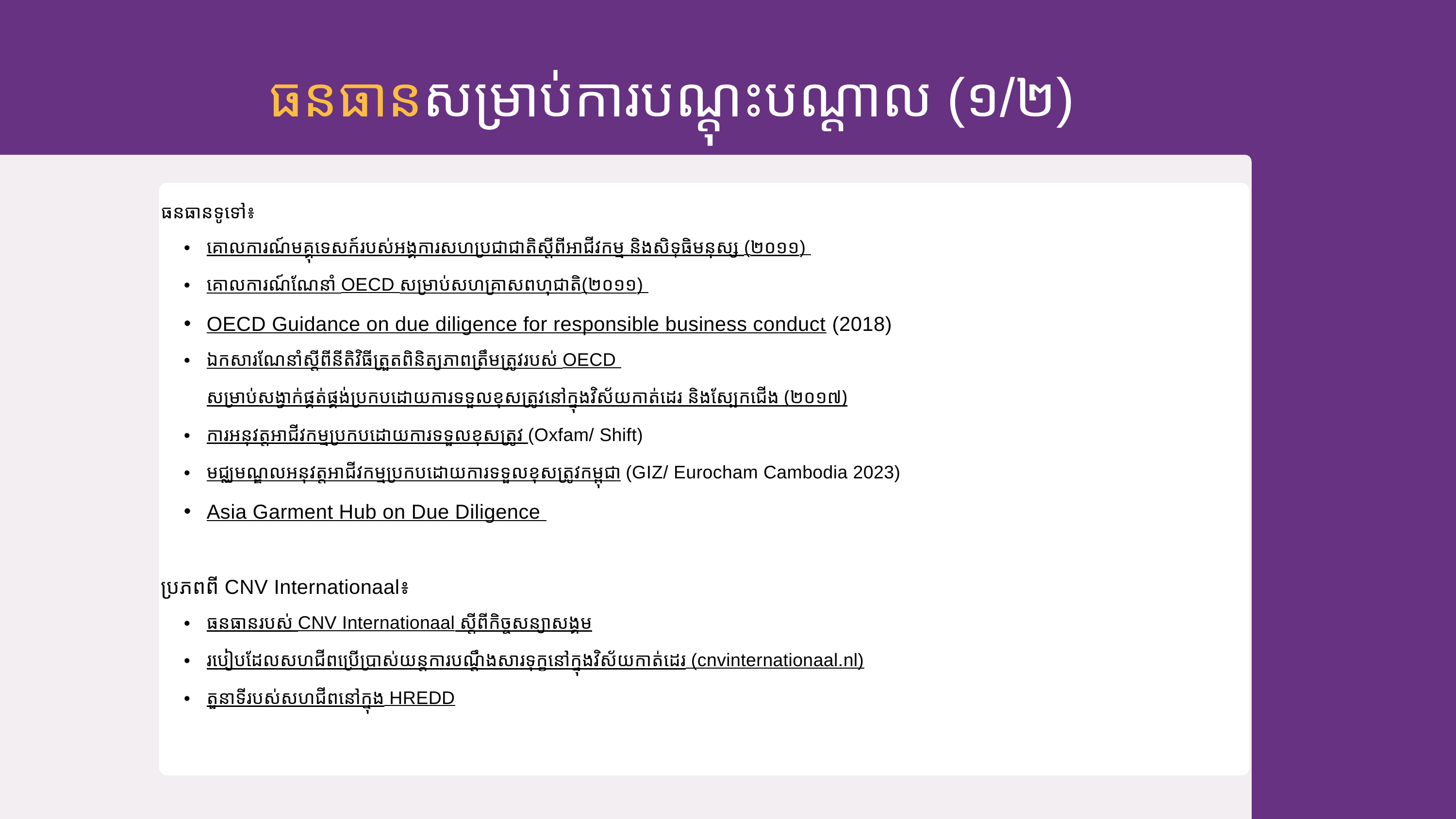

ធនធានសម្រាប់ការបណ្ដុះបណ្ដាល (១/២)

ធនធានទូទៅ​៖
គោលការណ៍មគ្គុទេសក៍​របស់​អង្គការសហប្រជាជាតិ​ស្ដីពី​អាជីវកម្ម​ និងសិទ្ធិមនុស្ស (២០១១)
គោលការណ៍ណែនាំ OECD សម្រាប់​សហគ្រាស​ពហុជាតិ(២០១១)
OECD Guidance on due diligence for responsible business conduct (2018)
ឯកសារណែនាំស្ដីពី​នីតិវិធី​ត្រួតពិនិត្យ​ភាព​ត្រឹមត្រូវរបស់​ OECD សម្រាប់​សង្វាក់​ផ្គត់ផ្គង់​ប្រកបដោយ​ការទទួលខុសត្រូវ​នៅក្នុងវិស័យកាត់ដេរ​​ និងស្បែកជើង (២០១៧)
ការអនុវត្ត​អាជីវកម្ម​ប្រកបដោយការទទួលខុសត្រូវ​ (Oxfam/ Shift)
មជ្ឈមណ្ឌល​អនុវត្ត​អាជីវកម្ម​ប្រកបដោយ​ការទទួលខុសត្រូវកម្ពុជា (GIZ/ Eurocham Cambodia 2023)
Asia Garment Hub on Due Diligence

ប្រភពពី CNV Internationaal៖
ធនធានរបស់​ CNV Internationaal ស្ដីពី​កិច្ច​សន្យាសង្គម
របៀបដែល​សហជីព​ប្រើប្រាស់យន្តការបណ្ដឹង​សារទុក្ខនៅក្នុងវិស័យកាត់ដេរ​ (cnvinternationaal.nl)
តួនាទីរបស់​សហជីព​នៅក្នុង HREDD